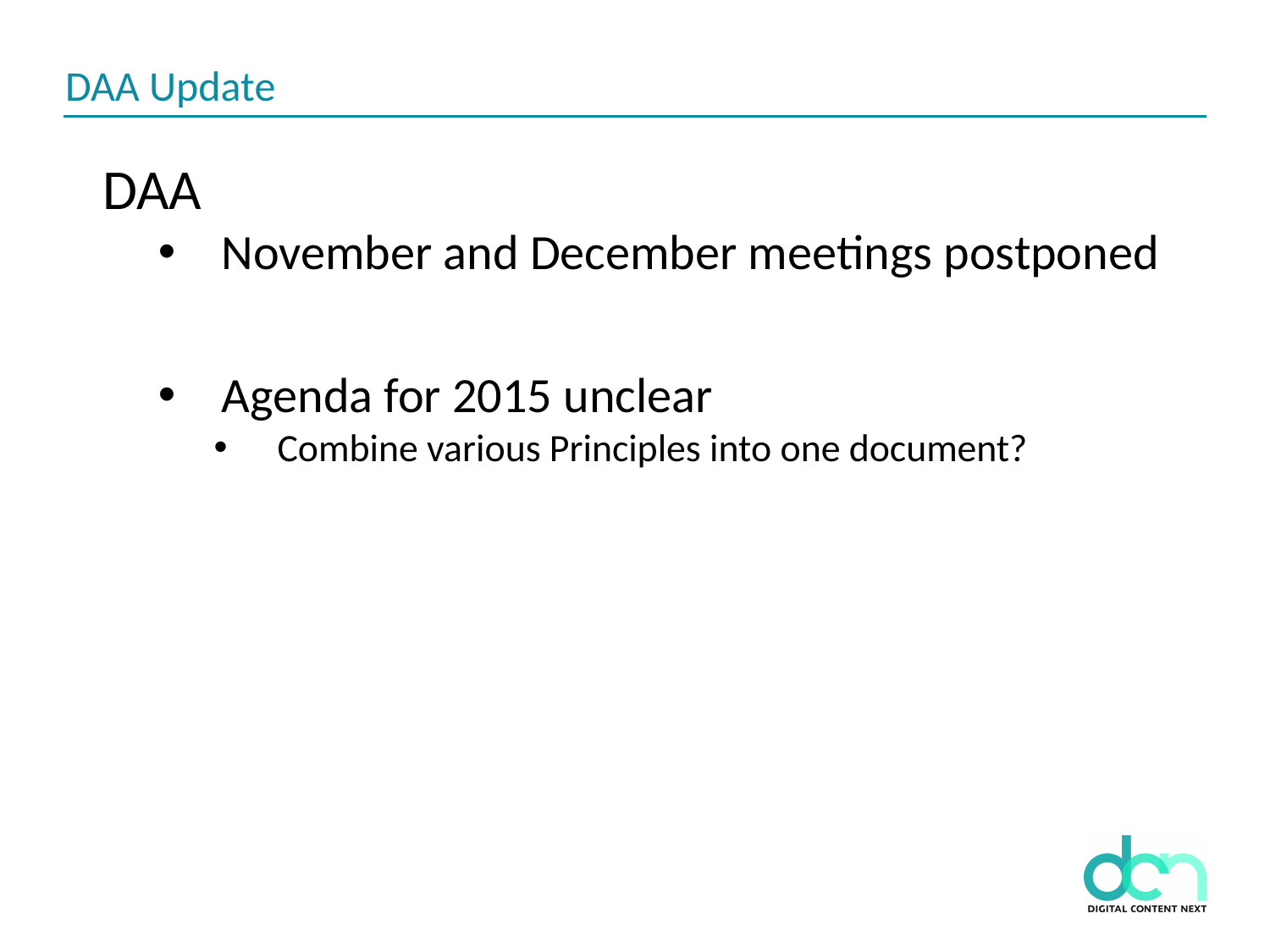

DAA Update
DAA
November and December meetings postponed

Agenda for 2015 unclear
Combine various Principles into one document?